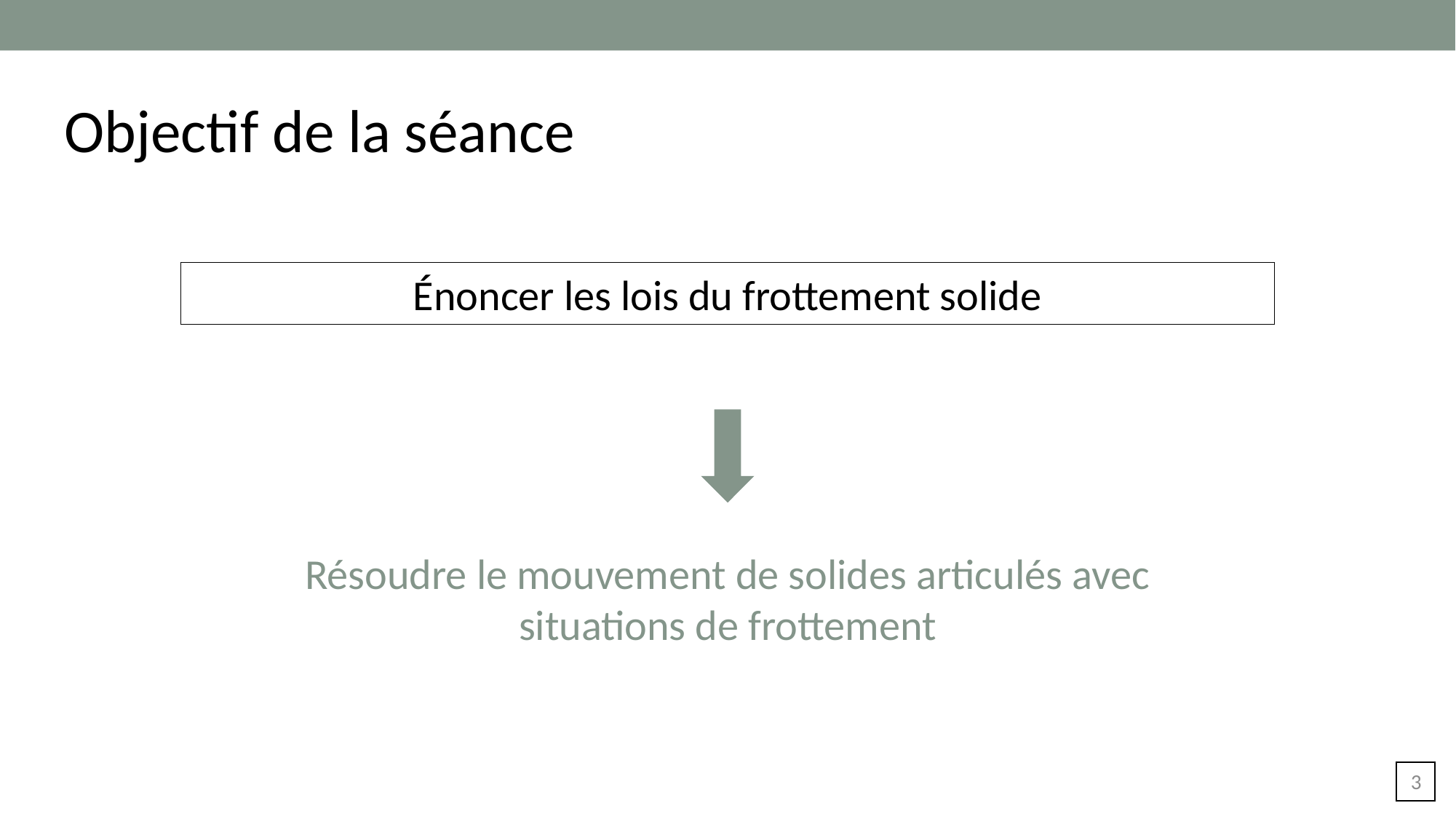

Objectif de la séance
Énoncer les lois du frottement solide

Résoudre le mouvement de solides articulés avec situations de frottement
3